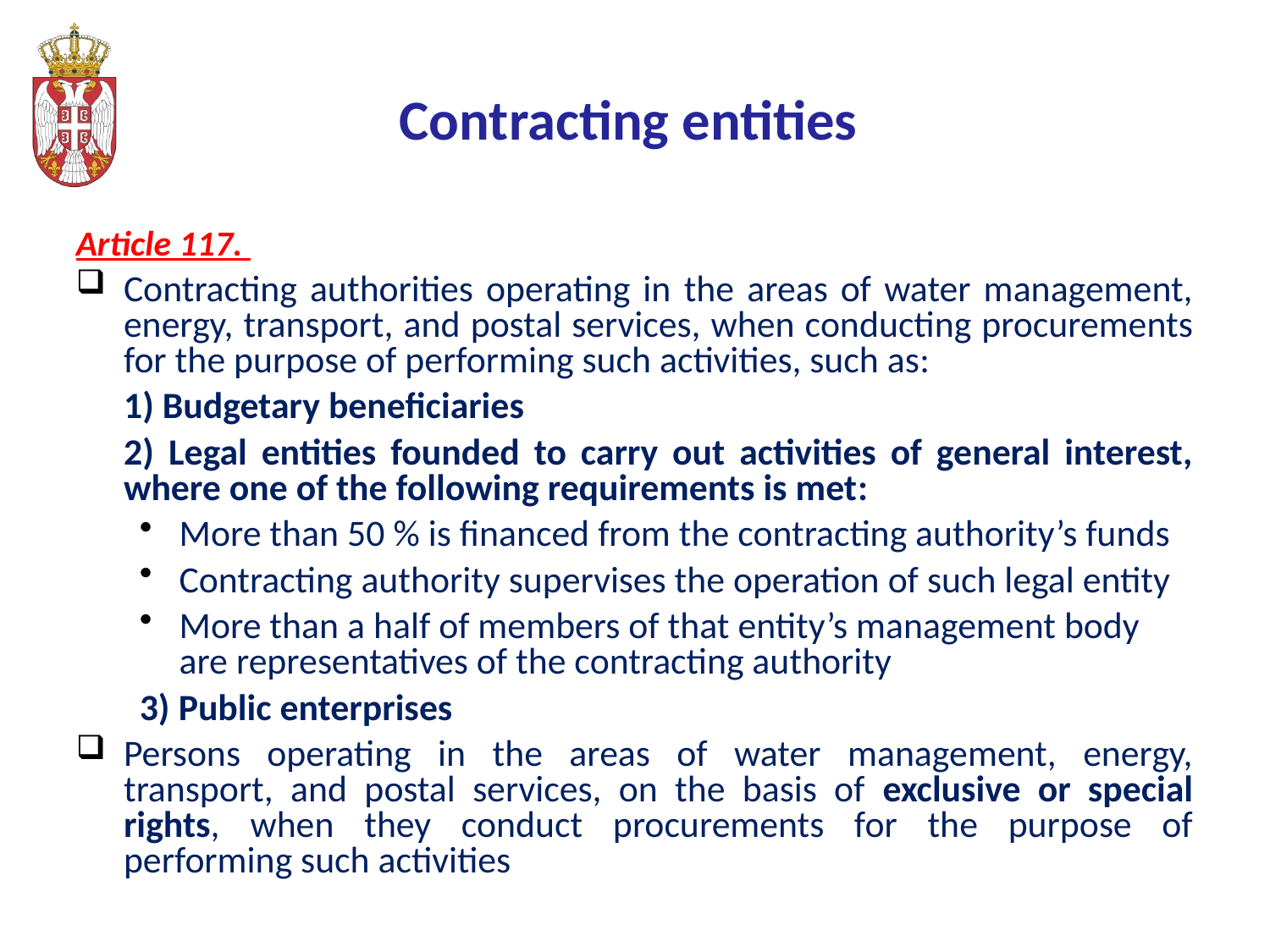

# Contracting entities
Article 117.
Contracting authorities operating in the areas of water management, energy, transport, and postal services, when conducting procurements for the purpose of performing such activities, such as:
	1) Budgetary beneficiaries
	2) Legal entities founded to carry out activities of general interest, where one of the following requirements is met:
More than 50 % is financed from the contracting authority’s funds
Contracting authority supervises the operation of such legal entity
More than a half of members of that entity’s management body are representatives of the contracting authority
3) Public enterprises
Persons operating in the areas of water management, energy, transport, and postal services, on the basis of exclusive or special rights, when they conduct procurements for the purpose of performing such activities